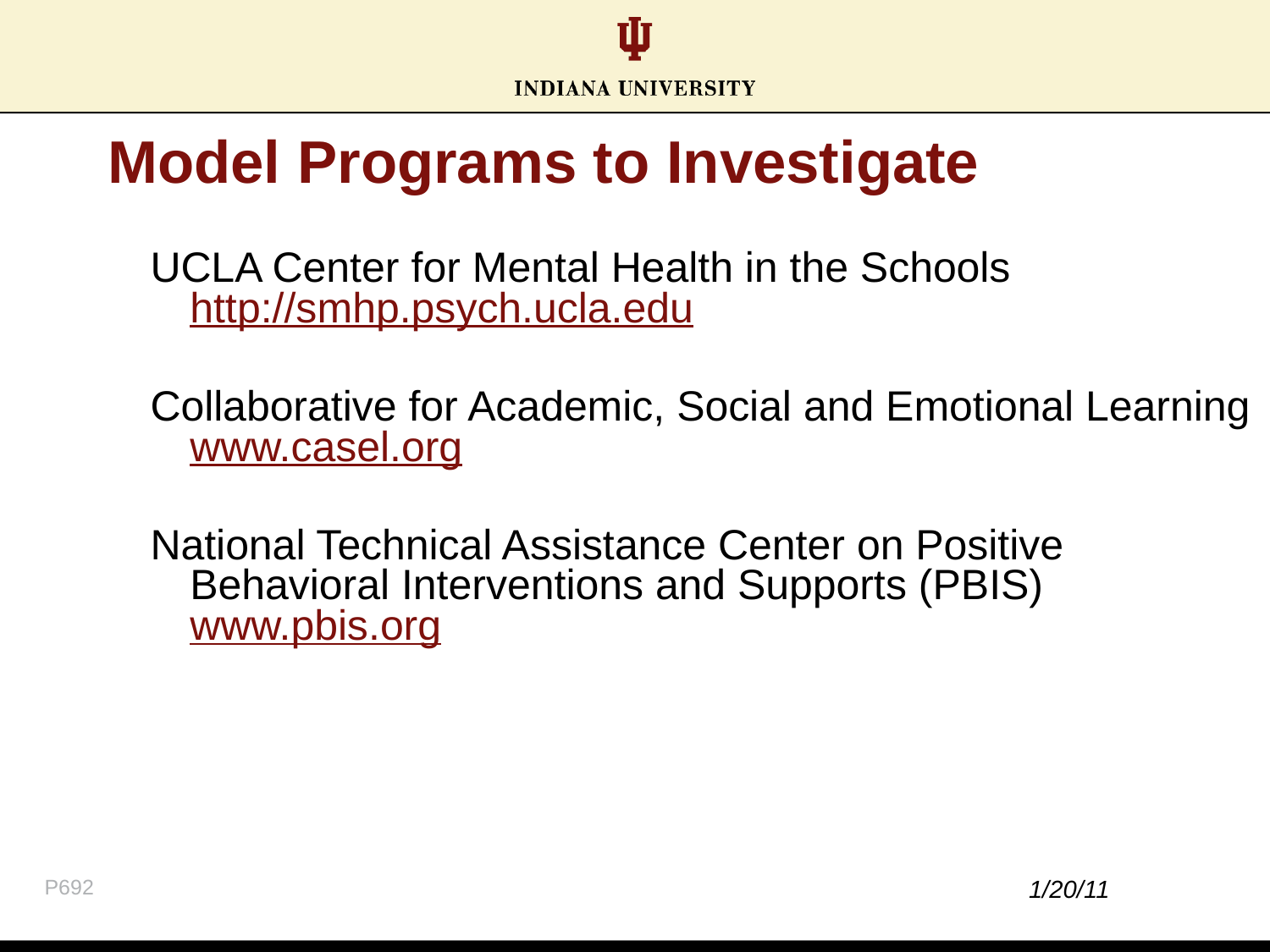

# Model Programs to Investigate
UCLA Center for Mental Health in the Schools http://smhp.psych.ucla.edu

Collaborative for Academic, Social and Emotional Learning www.casel.org

National Technical Assistance Center on Positive Behavioral Interventions and Supports (PBIS) www.pbis.org

P692
1/20/11